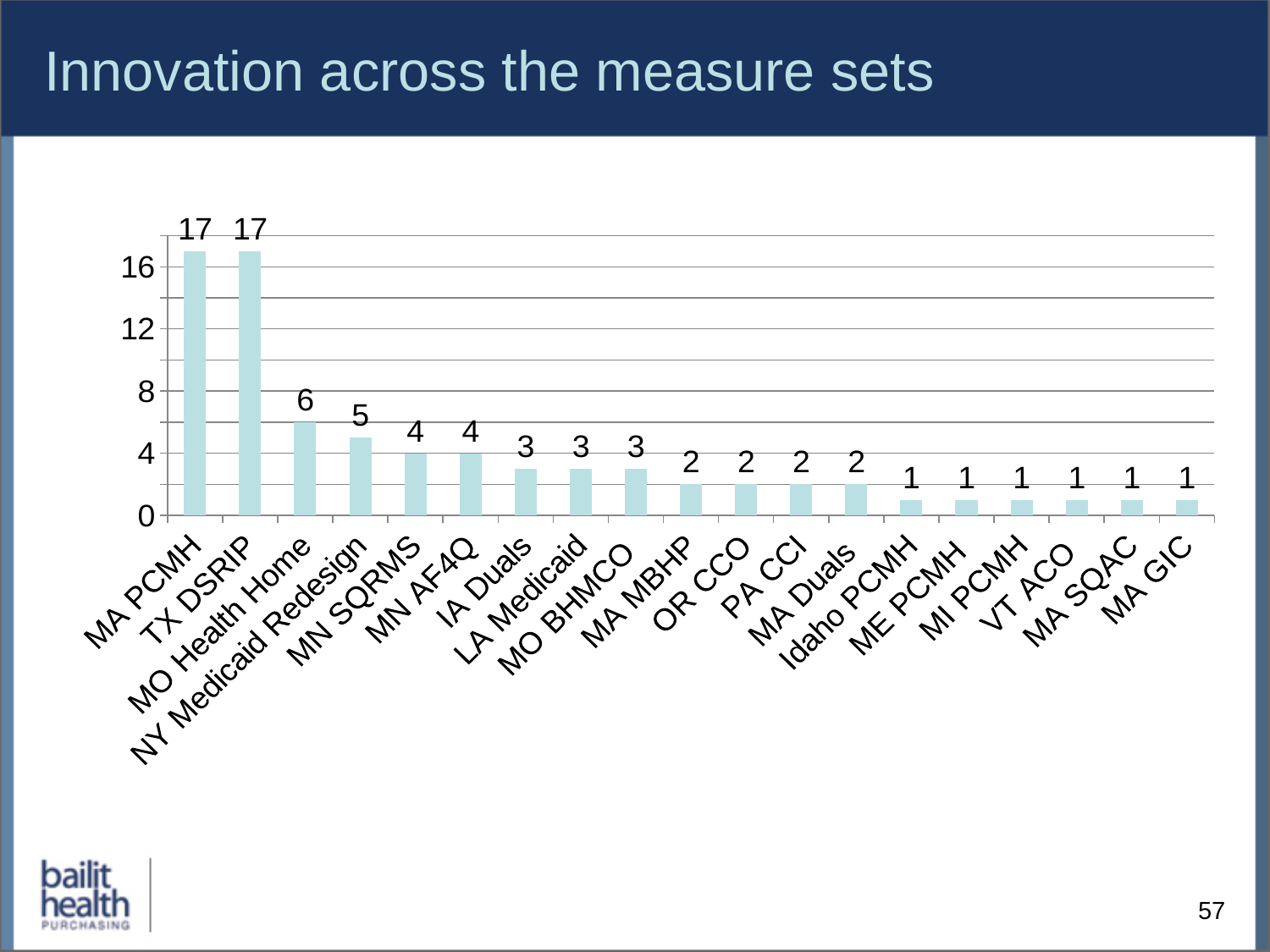

# Innovation across the measure sets

### Chart

| Category | Series 1 |
|---|---|
| MA PCMH | 17.0 |
| TX DSRIP | 17.0 |
| MO Health Home | 6.0 |
| NY Medicaid Redesign | 5.0 |
| MN SQRMS | 4.0 |
| MN AF4Q | 4.0 |
| IA Duals | 3.0 |
| LA Medicaid | 3.0 |
| MO BHMCO  | 3.0 |
| MA MBHP | 2.0 |
| OR CCO | 2.0 |
| PA CCI | 2.0 |
| MA Duals  | 2.0 |
| Idaho PCMH | 1.0 |
| ME PCMH  | 1.0 |
| MI PCMH | 1.0 |
| VT ACO  | 1.0 |
| MA SQAC | 1.0 |
| MA GIC | 1.0 |
57